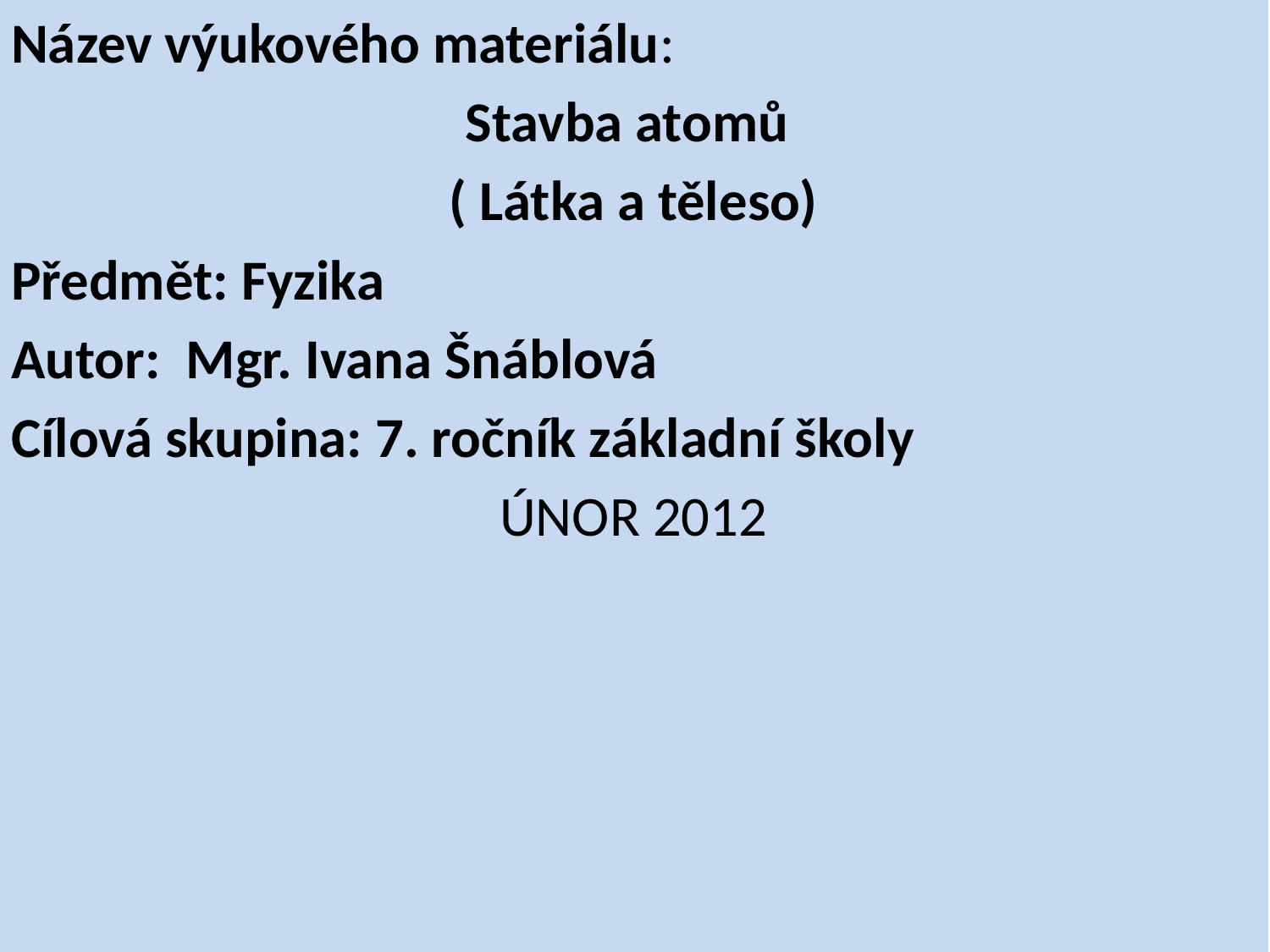

Název výukového materiálu:
Stavba atomů
( Látka a těleso)
Předmět: Fyzika
Autor:  Mgr. Ivana Šnáblová
Cílová skupina: 7. ročník základní školy
ÚNOR 2012
#